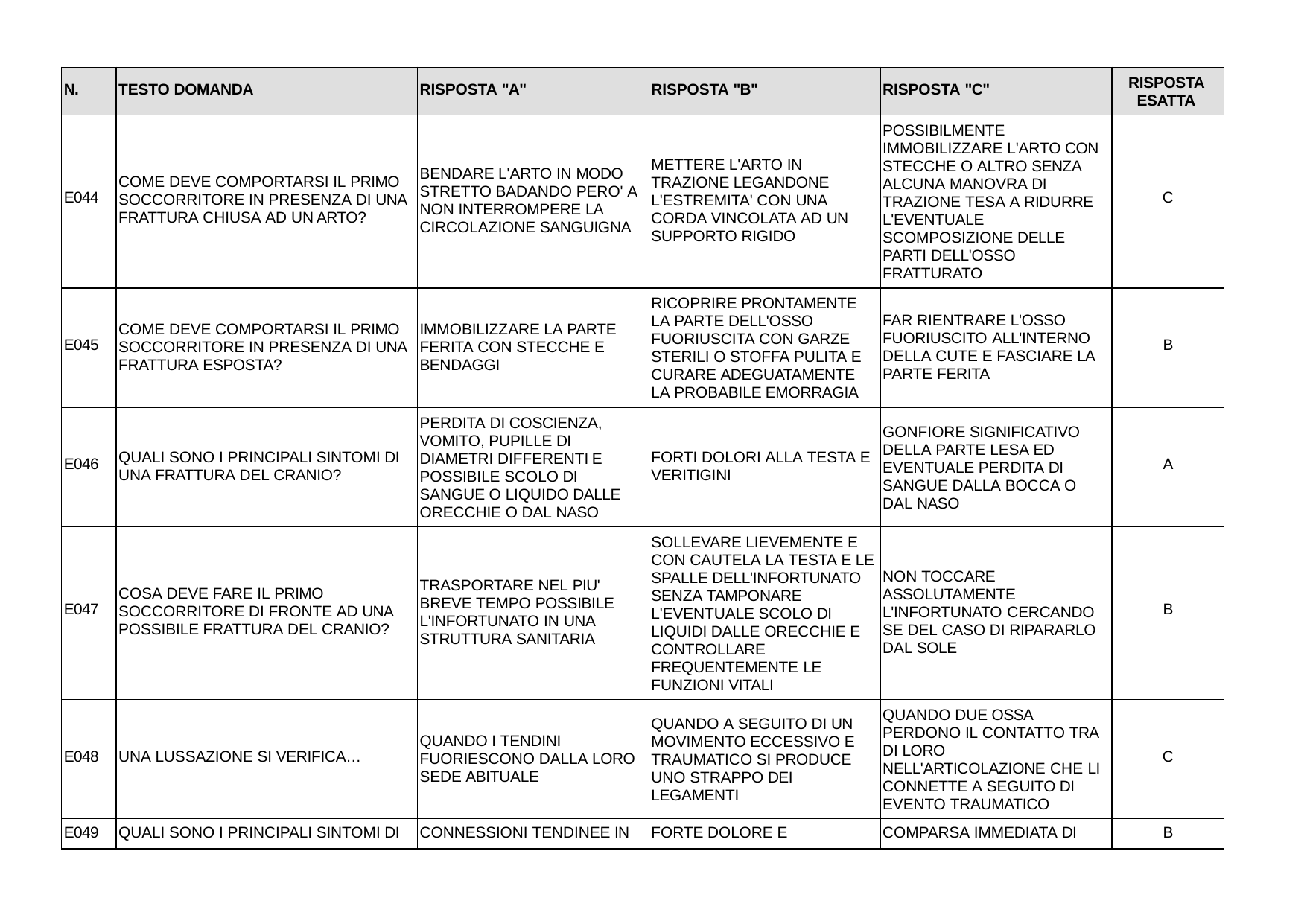

| N. | TESTO DOMANDA | RISPOSTA "A" | RISPOSTA "B" | RISPOSTA "C" | RISPOSTA ESATTA |
| --- | --- | --- | --- | --- | --- |
| E044 | COME DEVE COMPORTARSI IL PRIMO SOCCORRITORE IN PRESENZA DI UNA FRATTURA CHIUSA AD UN ARTO? | BENDARE L'ARTO IN MODO STRETTO BADANDO PERO' A NON INTERROMPERE LA CIRCOLAZIONE SANGUIGNA | METTERE L'ARTO IN TRAZIONE LEGANDONE L'ESTREMITA' CON UNA CORDA VINCOLATA AD UN SUPPORTO RIGIDO | POSSIBILMENTE IMMOBILIZZARE L'ARTO CON STECCHE O ALTRO SENZA ALCUNA MANOVRA DI TRAZIONE TESA A RIDURRE L'EVENTUALE SCOMPOSIZIONE DELLE PARTI DELL'OSSO FRATTURATO | C |
| E045 | COME DEVE COMPORTARSI IL PRIMO SOCCORRITORE IN PRESENZA DI UNA FRATTURA ESPOSTA? | IMMOBILIZZARE LA PARTE FERITA CON STECCHE E BENDAGGI | RICOPRIRE PRONTAMENTE LA PARTE DELL'OSSO FUORIUSCITA CON GARZE STERILI O STOFFA PULITA E CURARE ADEGUATAMENTE LA PROBABILE EMORRAGIA | FAR RIENTRARE L'OSSO FUORIUSCITO ALL'INTERNO DELLA CUTE E FASCIARE LA PARTE FERITA | B |
| E046 | QUALI SONO I PRINCIPALI SINTOMI DI UNA FRATTURA DEL CRANIO? | PERDITA DI COSCIENZA, VOMITO, PUPILLE DI DIAMETRI DIFFERENTI E POSSIBILE SCOLO DI SANGUE O LIQUIDO DALLE ORECCHIE O DAL NASO | FORTI DOLORI ALLA TESTA E VERITIGINI | GONFIORE SIGNIFICATIVO DELLA PARTE LESA ED EVENTUALE PERDITA DI SANGUE DALLA BOCCA O DAL NASO | A |
| E047 | COSA DEVE FARE IL PRIMO SOCCORRITORE DI FRONTE AD UNA POSSIBILE FRATTURA DEL CRANIO? | TRASPORTARE NEL PIU' BREVE TEMPO POSSIBILE L'INFORTUNATO IN UNA STRUTTURA SANITARIA | SOLLEVARE LIEVEMENTE E CON CAUTELA LA TESTA E LE SPALLE DELL'INFORTUNATO SENZA TAMPONARE L'EVENTUALE SCOLO DI LIQUIDI DALLE ORECCHIE E CONTROLLARE FREQUENTEMENTE LE FUNZIONI VITALI | NON TOCCARE ASSOLUTAMENTE L'INFORTUNATO CERCANDO SE DEL CASO DI RIPARARLO DAL SOLE | B |
| E048 | UNA LUSSAZIONE SI VERIFICA… | QUANDO I TENDINI FUORIESCONO DALLA LORO SEDE ABITUALE | QUANDO A SEGUITO DI UN MOVIMENTO ECCESSIVO E TRAUMATICO SI PRODUCE UNO STRAPPO DEI LEGAMENTI | QUANDO DUE OSSA PERDONO IL CONTATTO TRA DI LORO NELL'ARTICOLAZIONE CHE LI CONNETTE A SEGUITO DI EVENTO TRAUMATICO | C |
| E049 | QUALI SONO I PRINCIPALI SINTOMI DI | CONNESSIONI TENDINEE IN | FORTE DOLORE E | COMPARSA IMMEDIATA DI | B |